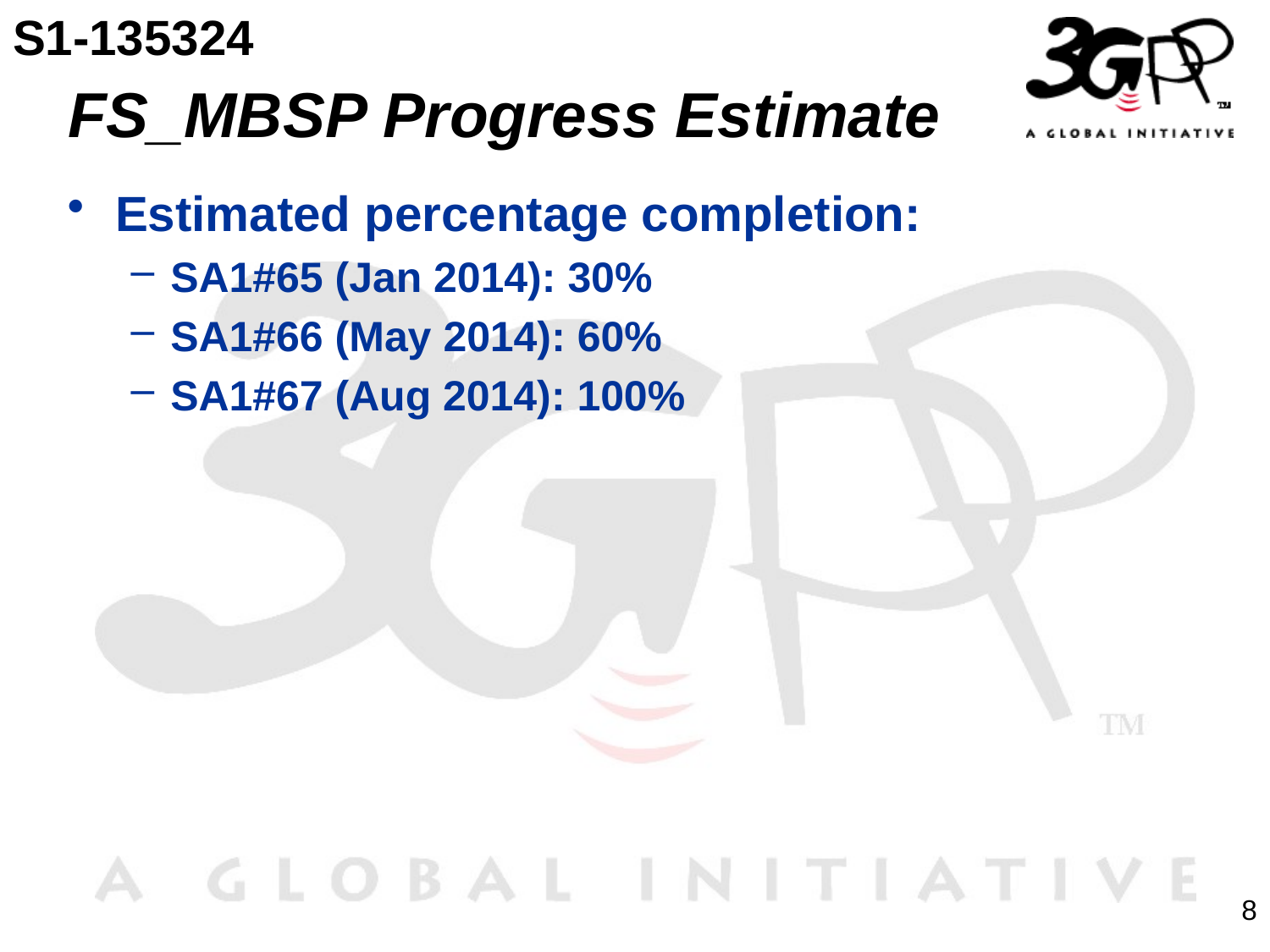

S1-135324

# FS_MBSP Progress Estimate
Estimated percentage completion:
SA1#65 (Jan 2014): 30%
SA1#66 (May 2014): 60%
SA1#67 (Aug 2014): 100%
8